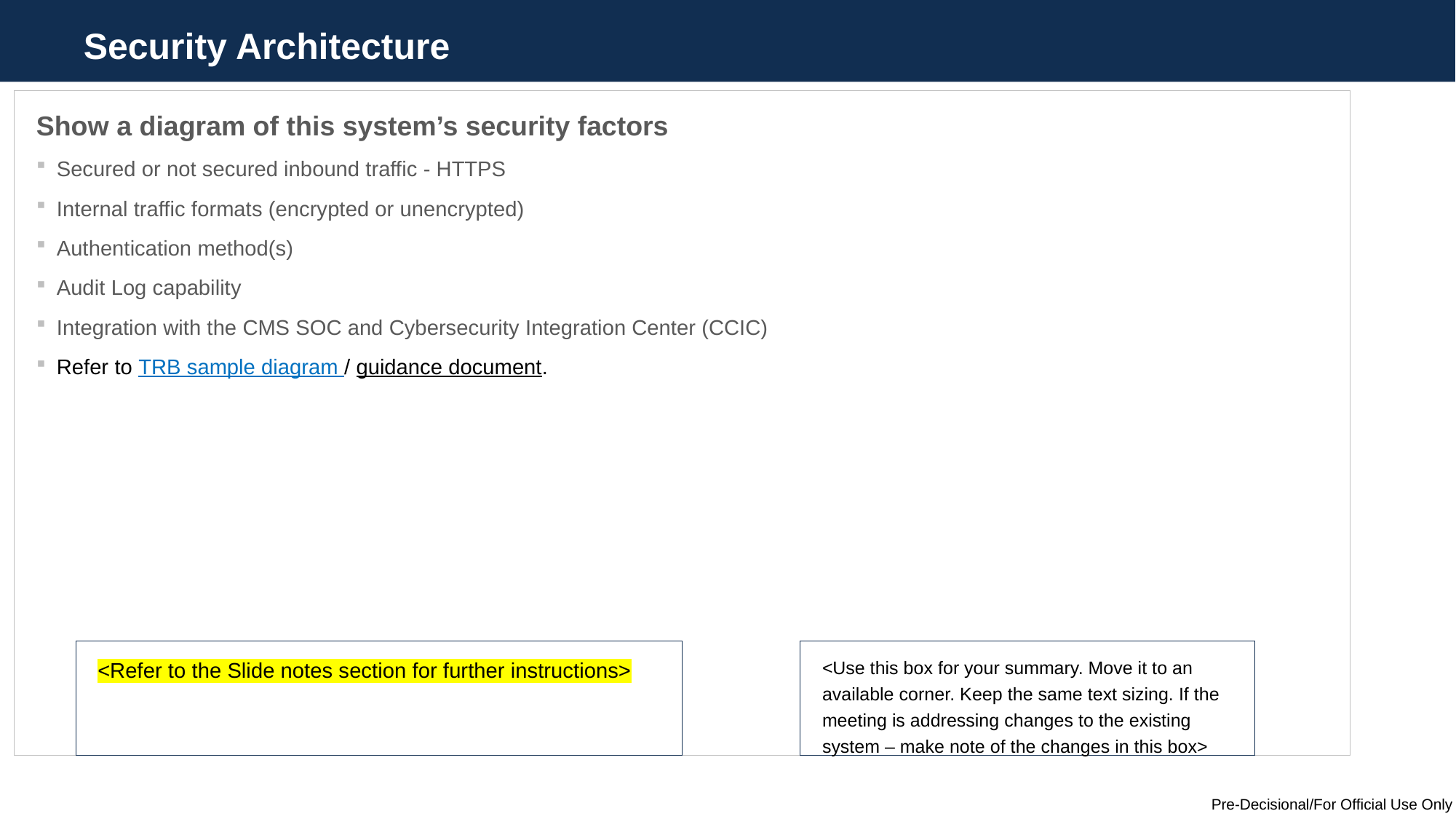

# Security Architecture
Show a diagram of this system’s security factors
Secured or not secured inbound traffic - HTTPS
Internal traffic formats (encrypted or unencrypted)
Authentication method(s)
Audit Log capability
Integration with the CMS SOC and Cybersecurity Integration Center (CCIC)
Refer to TRB sample diagram / guidance document.

<Refer to the Slide notes section for further instructions>

<Use this box for your summary. Move it to an available corner. Keep the same text sizing. If the meeting is addressing changes to the existing system – make note of the changes in this box>